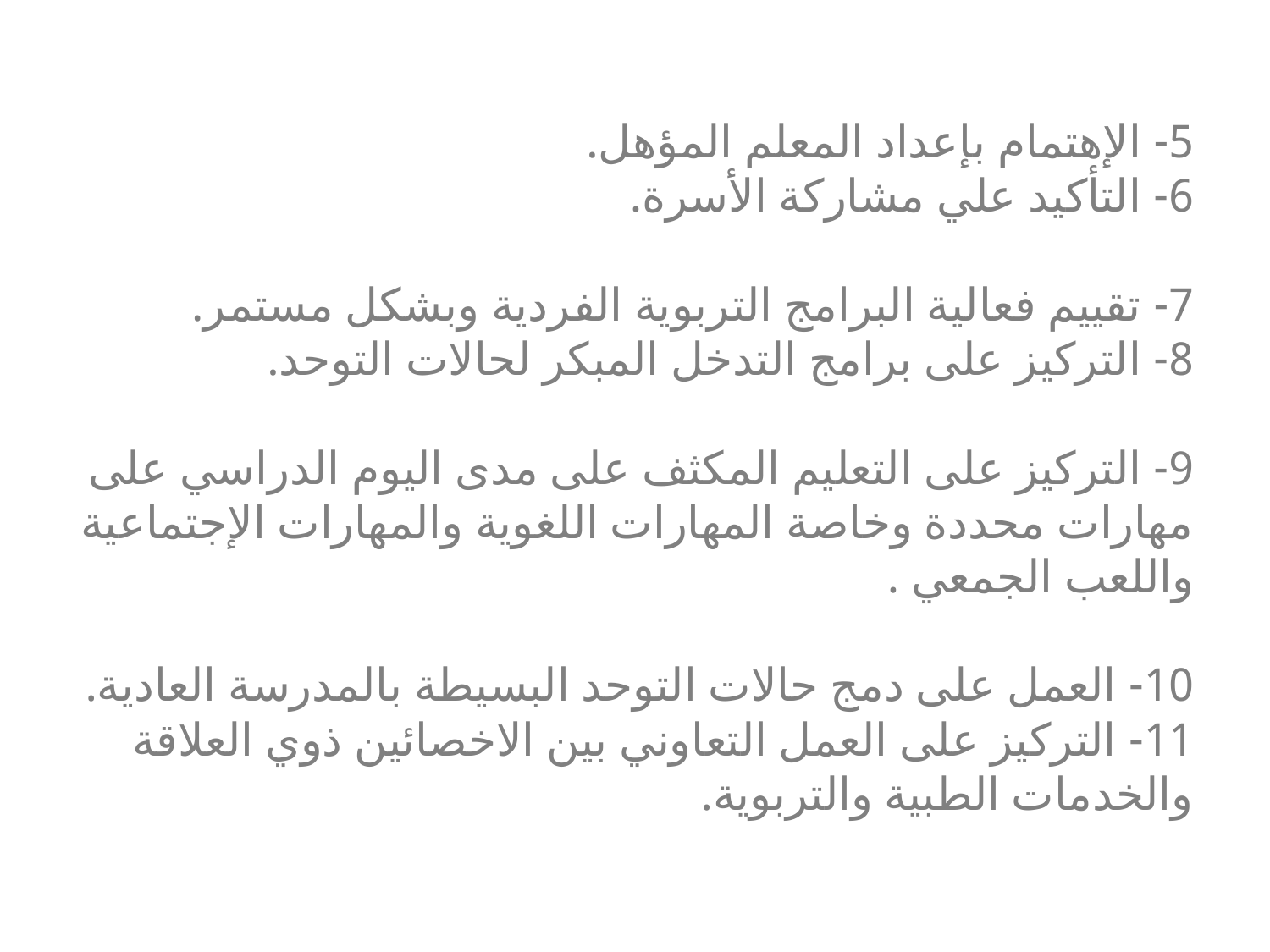

5- الإهتمام بإعداد المعلم المؤهل.
6- التأكيد علي مشاركة الأسرة.

7- تقييم فعالية البرامج التربوية الفردية وبشكل مستمر.
8- التركيز على برامج التدخل المبكر لحالات التوحد.

9- التركيز على التعليم المكثف على مدى اليوم الدراسي على مهارات محددة وخاصة المهارات اللغوية والمهارات الإجتماعية واللعب الجمعي .

10- العمل على دمج حالات التوحد البسيطة بالمدرسة العادية.
11- التركيز على العمل التعاوني بين الاخصائين ذوي العلاقة والخدمات الطبية والتربوية.